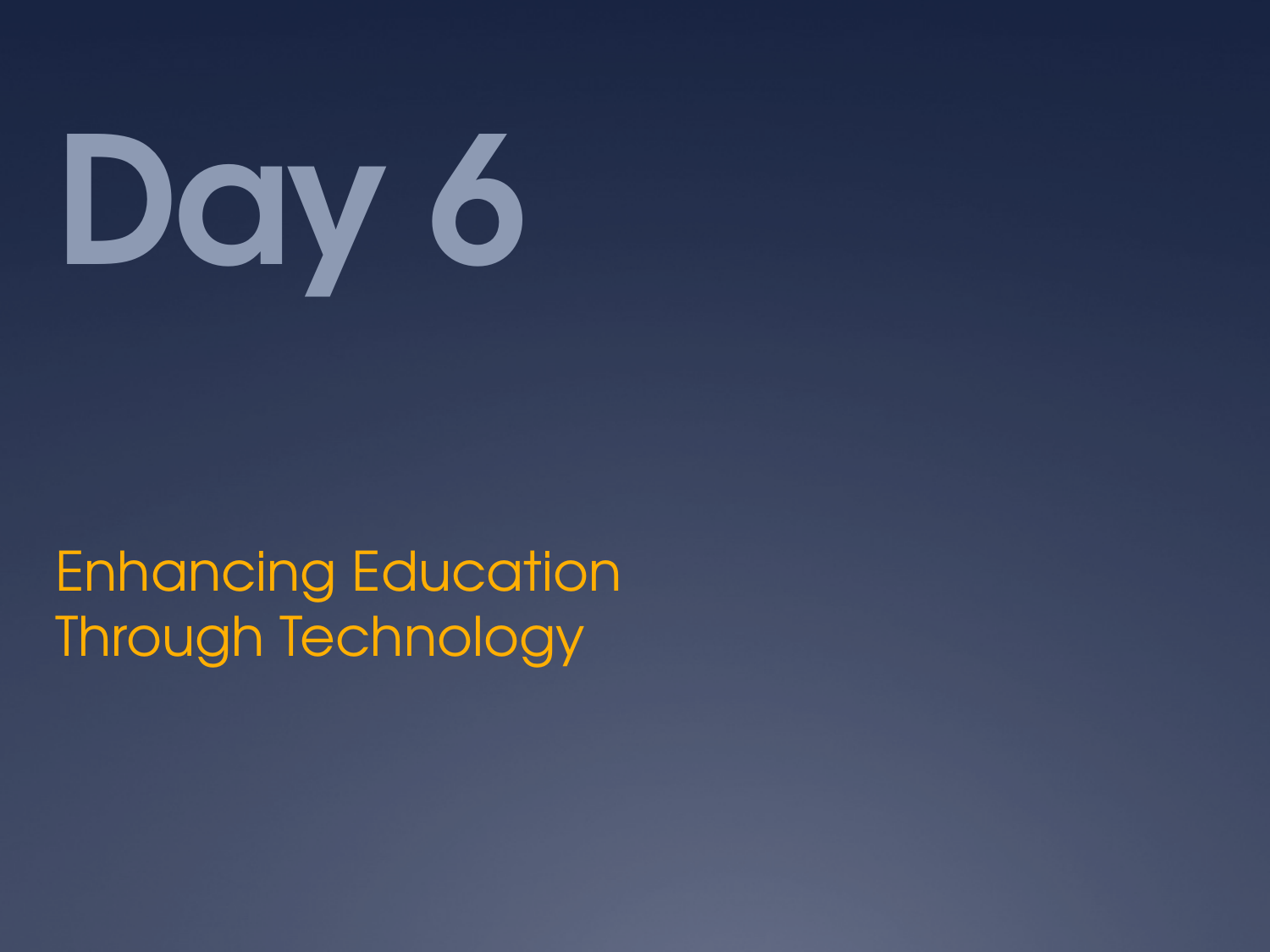

# Day 6
Enhancing Education Through Technology